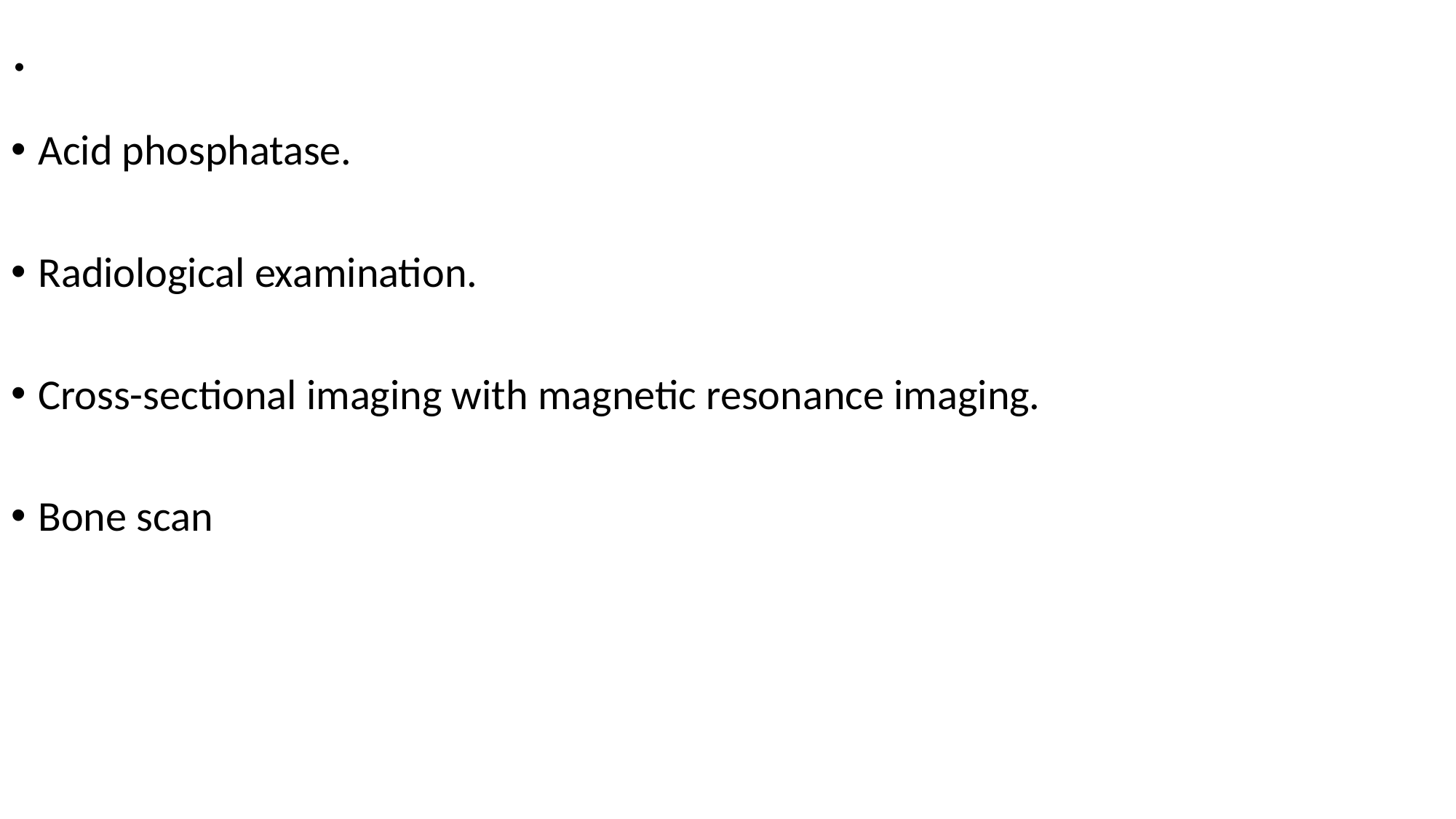

# .
Acid phosphatase.

Radiological examination.

Cross-sectional imaging with magnetic resonance imaging.

Bone scan